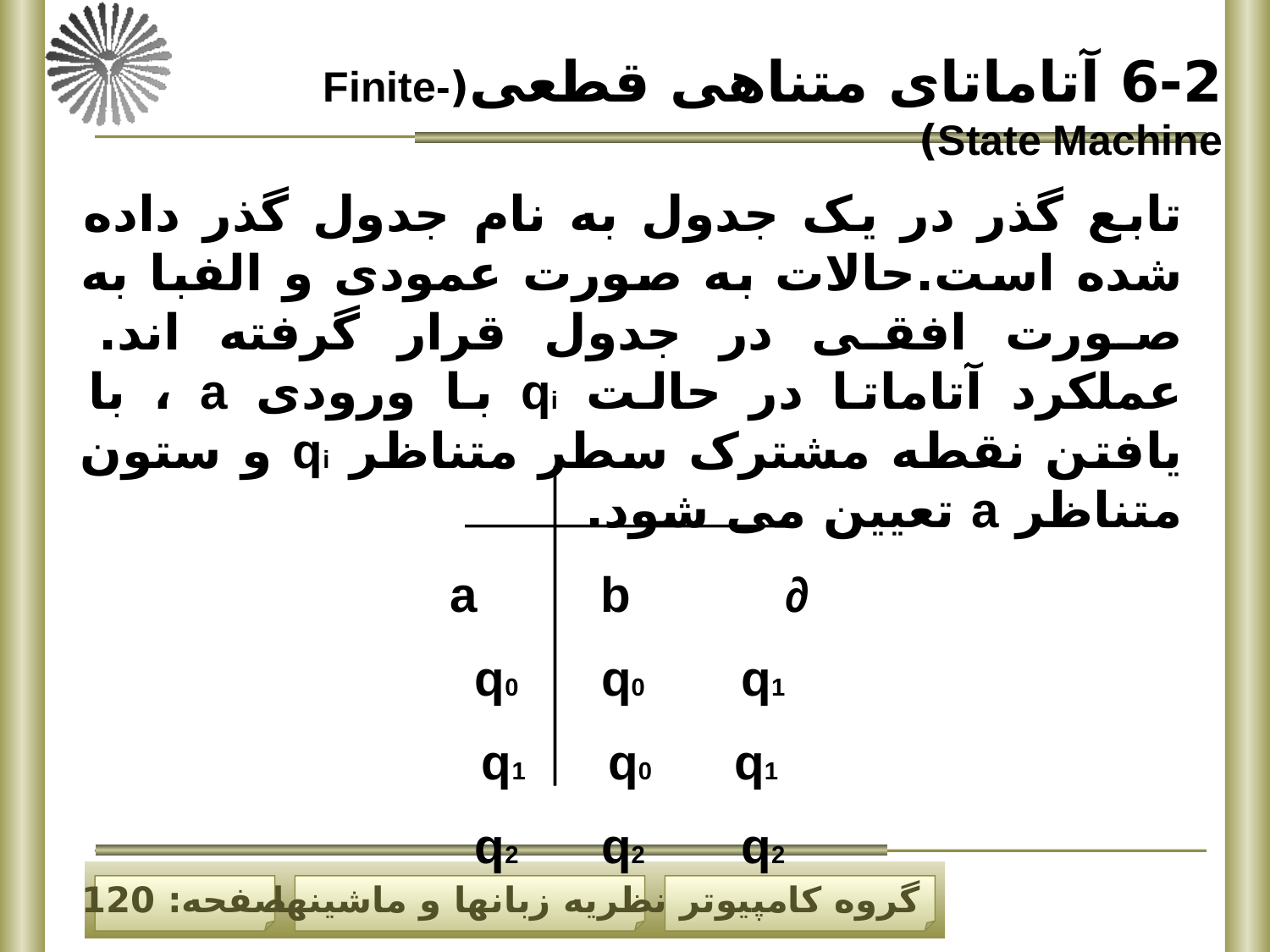

6-2 آتاماتای متناهی قطعی(Finite-State Machine)
تابع گذر در یک جدول به نام جدول گذر داده شده است.حالات به صورت عمودی و الفبا به صورت افقی در جدول قرار گرفته اند. عملکرد آتاماتا در حالت qi با ورودی a ، با یافتن نقطه مشترک سطر متناظر qi و ستون متناظر a تعیین می شود.
∂         a         b
q0      q0       q1
q1      q0      q1
q2      q2       q2